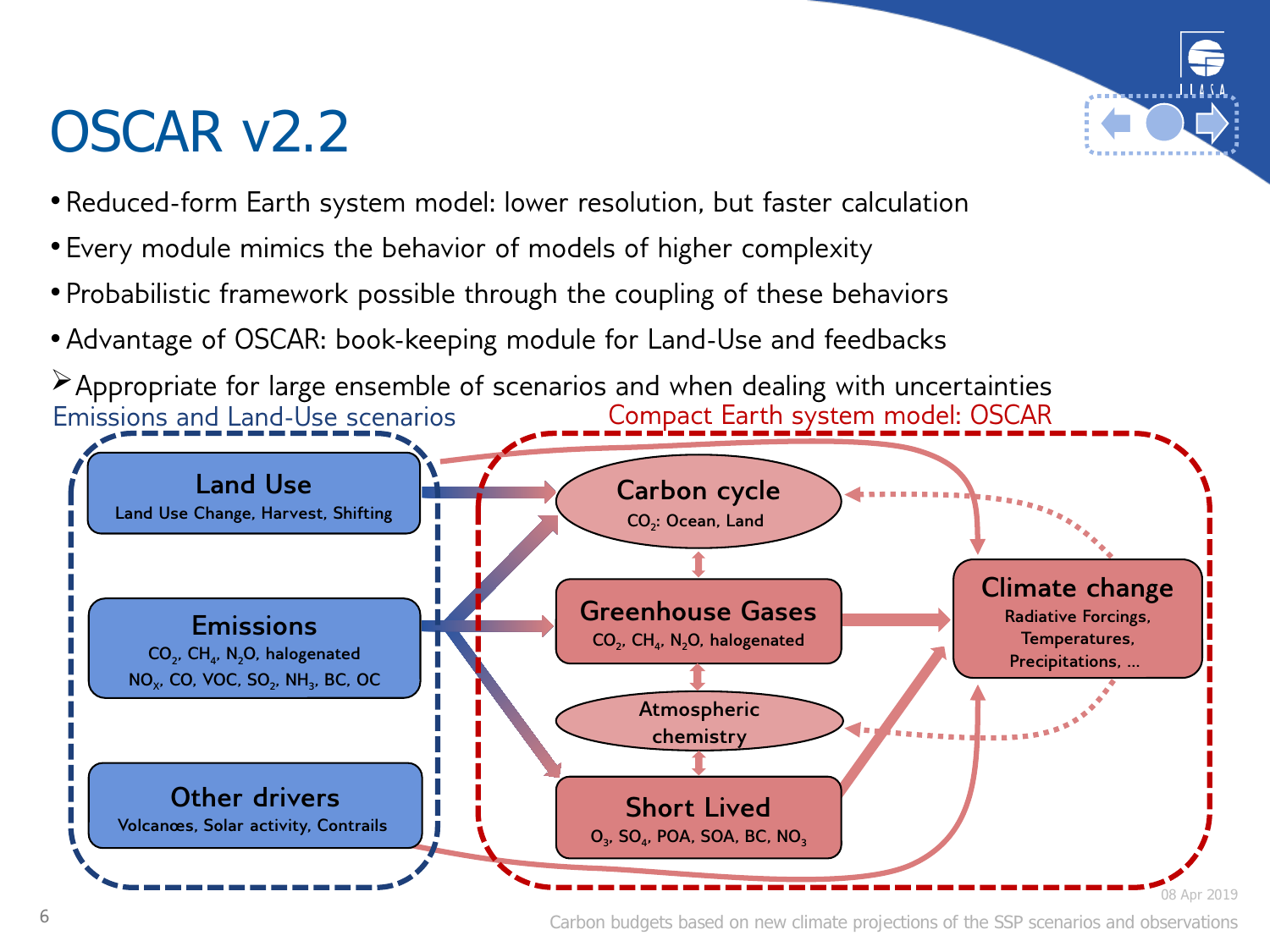

# OSCAR v2.2

 Reduced-form Earth system model: lower resolution, but faster calculation
 Every module mimics the behavior of models of higher complexity
 Probabilistic framework possible through the coupling of these behaviors
 Advantage of OSCAR: book-keeping module for Land-Use and feedbacks
 Appropriate for large ensemble of scenarios and when dealing with uncertainties
Compact Earth system model: OSCAR
Emissions and Land-Use scenarios

Land Use
Land Use Change, Harvest, Shifting
Carbon cycle
CO2: Ocean, Land

Climate change
Radiative Forcings, Temperatures, Precipitations, …
Greenhouse Gases
CO2, CH4, N2O, halogenated

Atmospheric chemistry

Other drivers
Volcanoes, Solar activity, Contrails
Short Lived
O3, SO4, POA, SOA, BC, NO3
Emissions
CO2, CH4, N2O, halogenated
NOX, CO, VOC, SO2, NH3, BC, OC
6
08 Apr 2019
Carbon budgets based on new climate projections of the SSP scenarios and observations